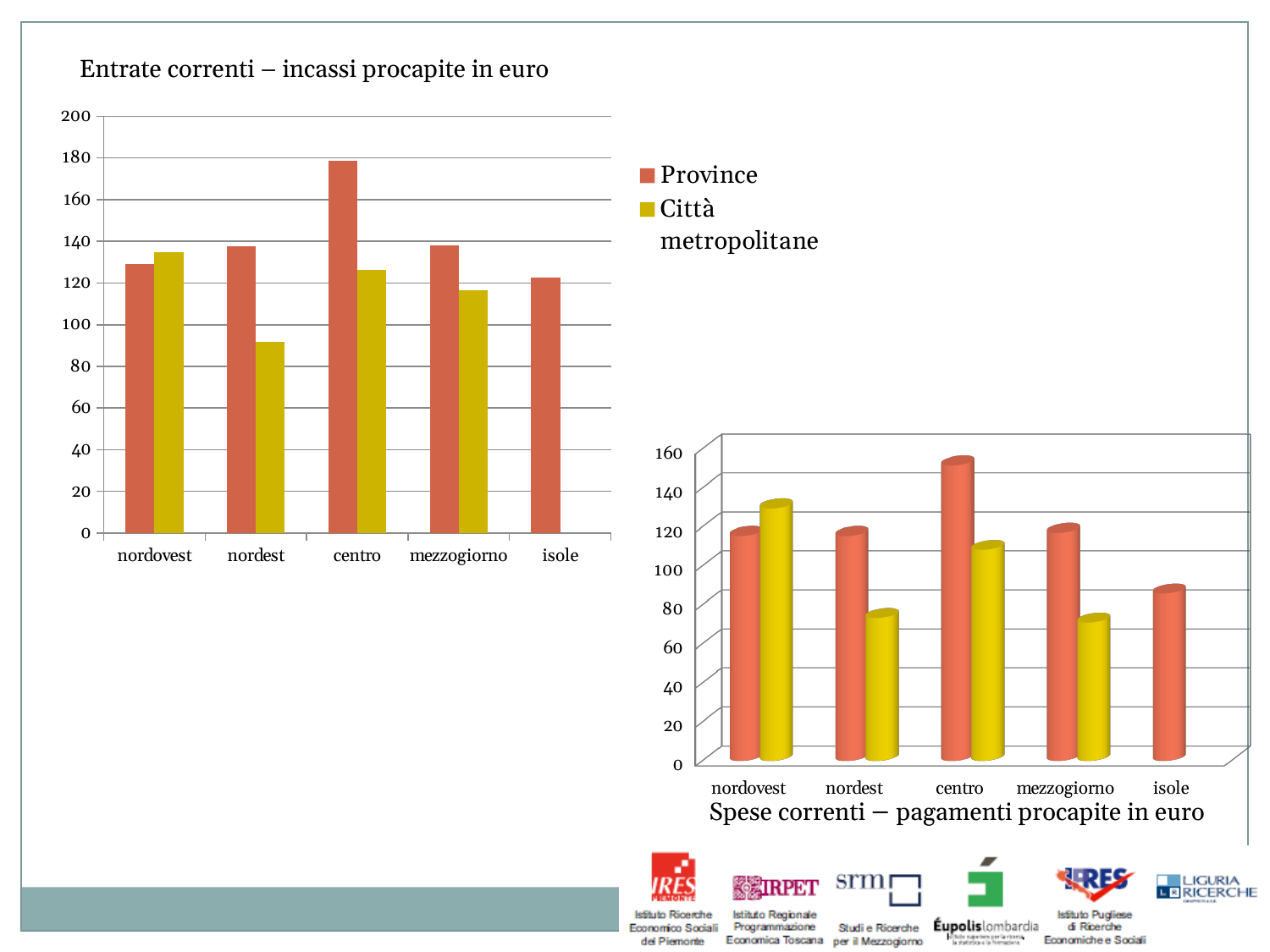

Entrate correnti – incassi procapite in euro

### Chart

| Category | Province | Città metropolitane |
|---|---|---|
| nordovest | 129.19082679068117 | 134.72148449164317 |
| nordest | 137.49583312598125 | 91.53932303963357 |
| centro | 178.53298485205724 | 126.1060895954329 |
| mezzogiorno | 137.9 | 116.7 |
| isole | 122.45929668458449 | None |

[unsupported chart]

Spese correnti – pagamenti procapite in euro